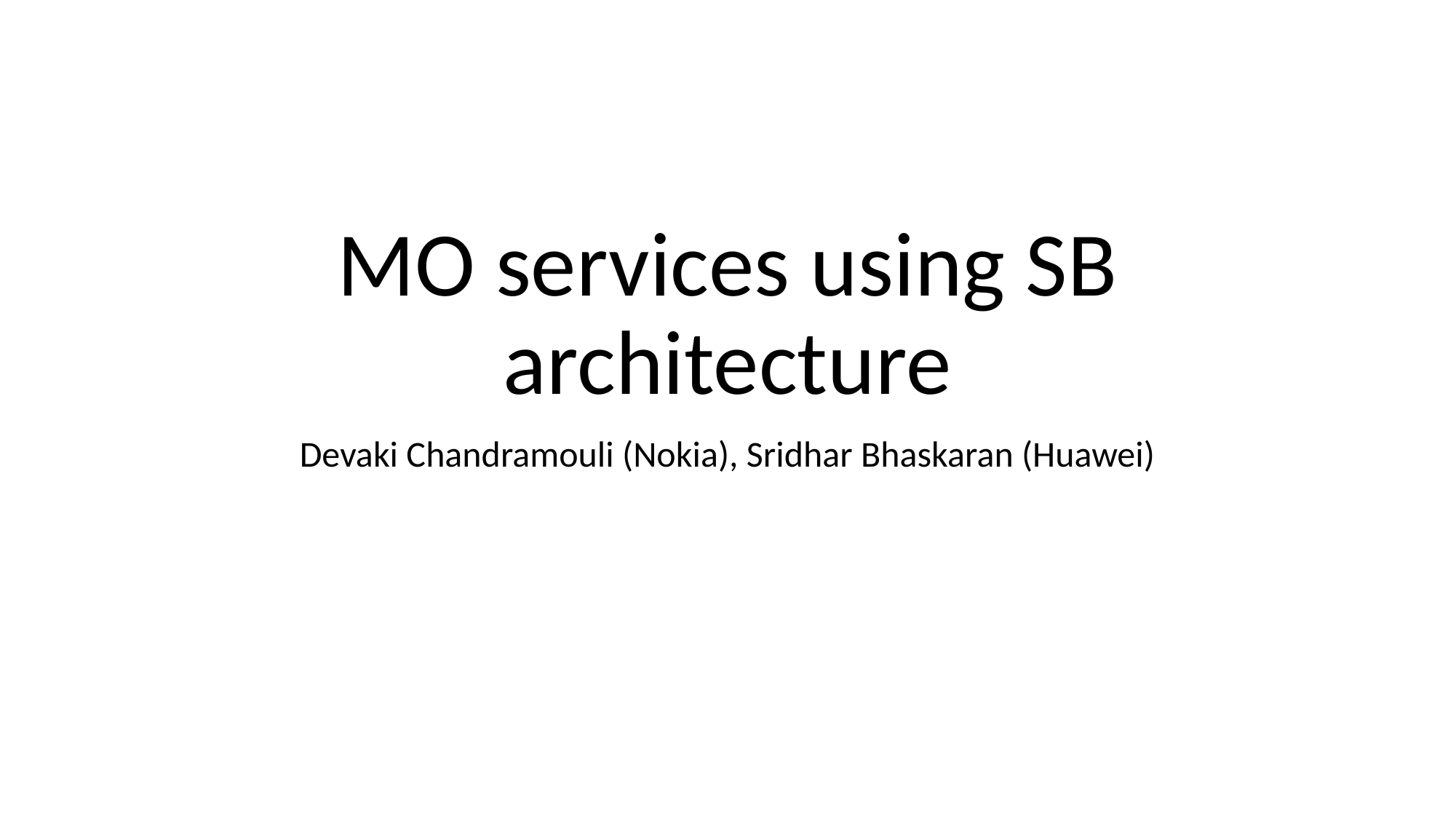

# MO services using SB architecture
Devaki Chandramouli (Nokia), Sridhar Bhaskaran (Huawei)